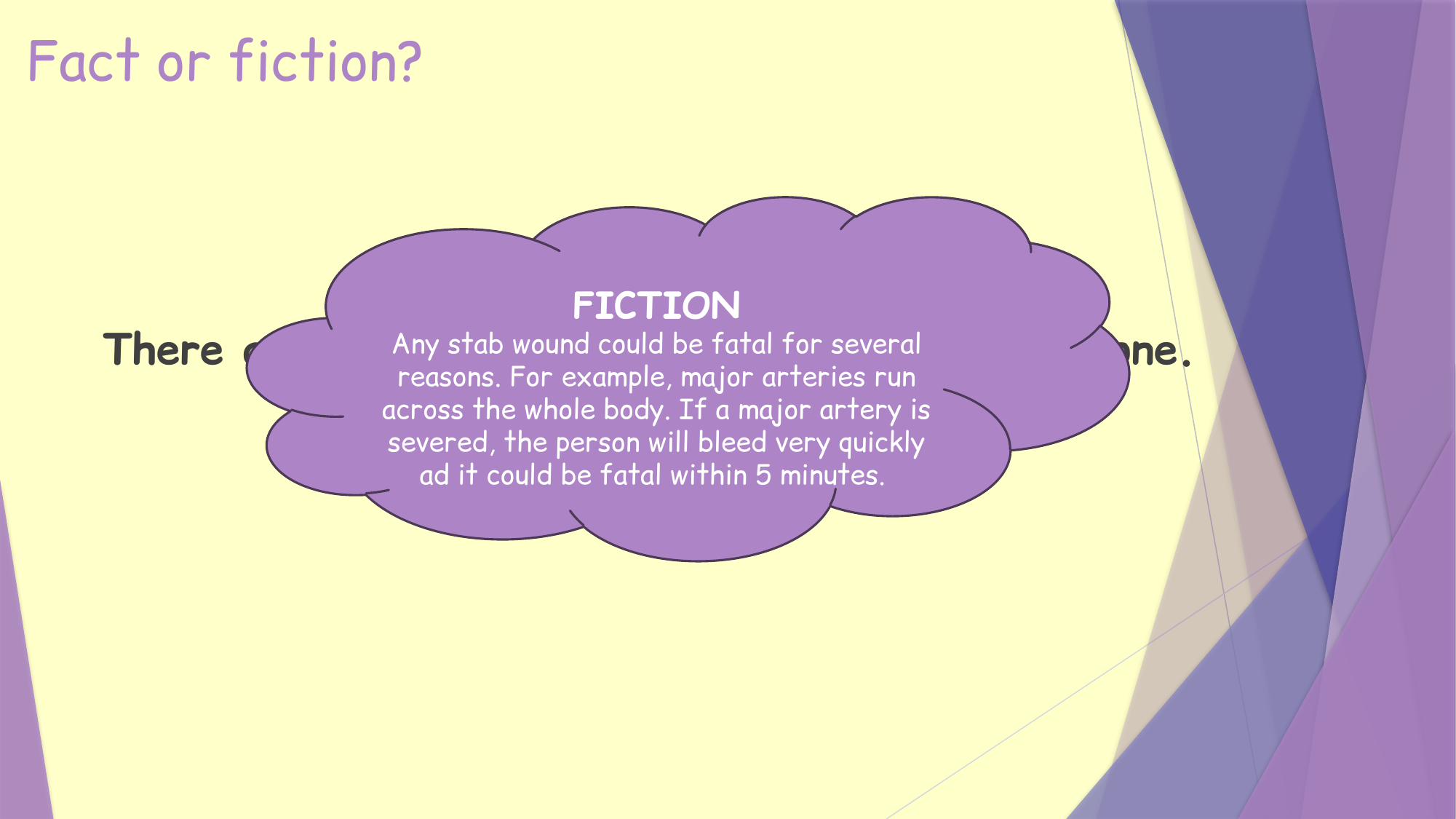

# Fact or fiction?

FICTION
Any stab wound could be fatal for several reasons. For example, major arteries run across the whole body. If a major artery is severed, the person will bleed very quickly ad it could be fatal within 5 minutes.
There are safe places on the body to stab someone.